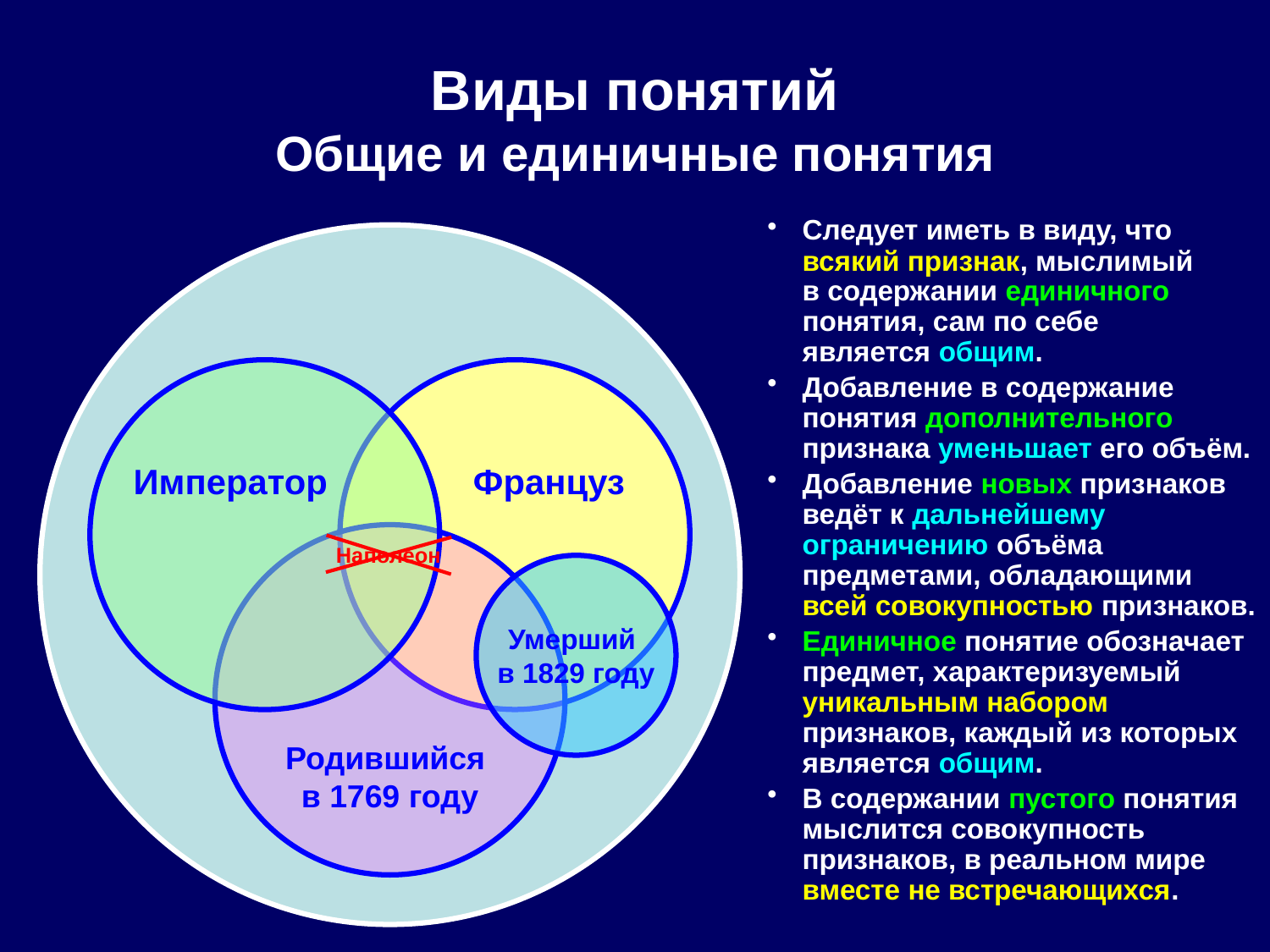

Виды понятий
Общие и единичные понятия
Следует иметь в виду, что
всякий признак, мыслимый
в содержании единичного понятия, сам по себе
является общим.
Добавление в содержание понятия дополнительного признака уменьшает его объём.
Добавление новых признаков ведёт к дальнейшему ограничению объёма предметами, обладающими всей совокупностью признаков.
Единичное понятие обозначает предмет, характеризуемый уникальным набором признаков, каждый из которых является общим.
В содержании пустого понятия мыслится совокупность признаков, в реальном мире вместе не встречающихся.

Император

       Француз

Родившийся
в 1769 году
Наполеон
Умерший
в 1829 году